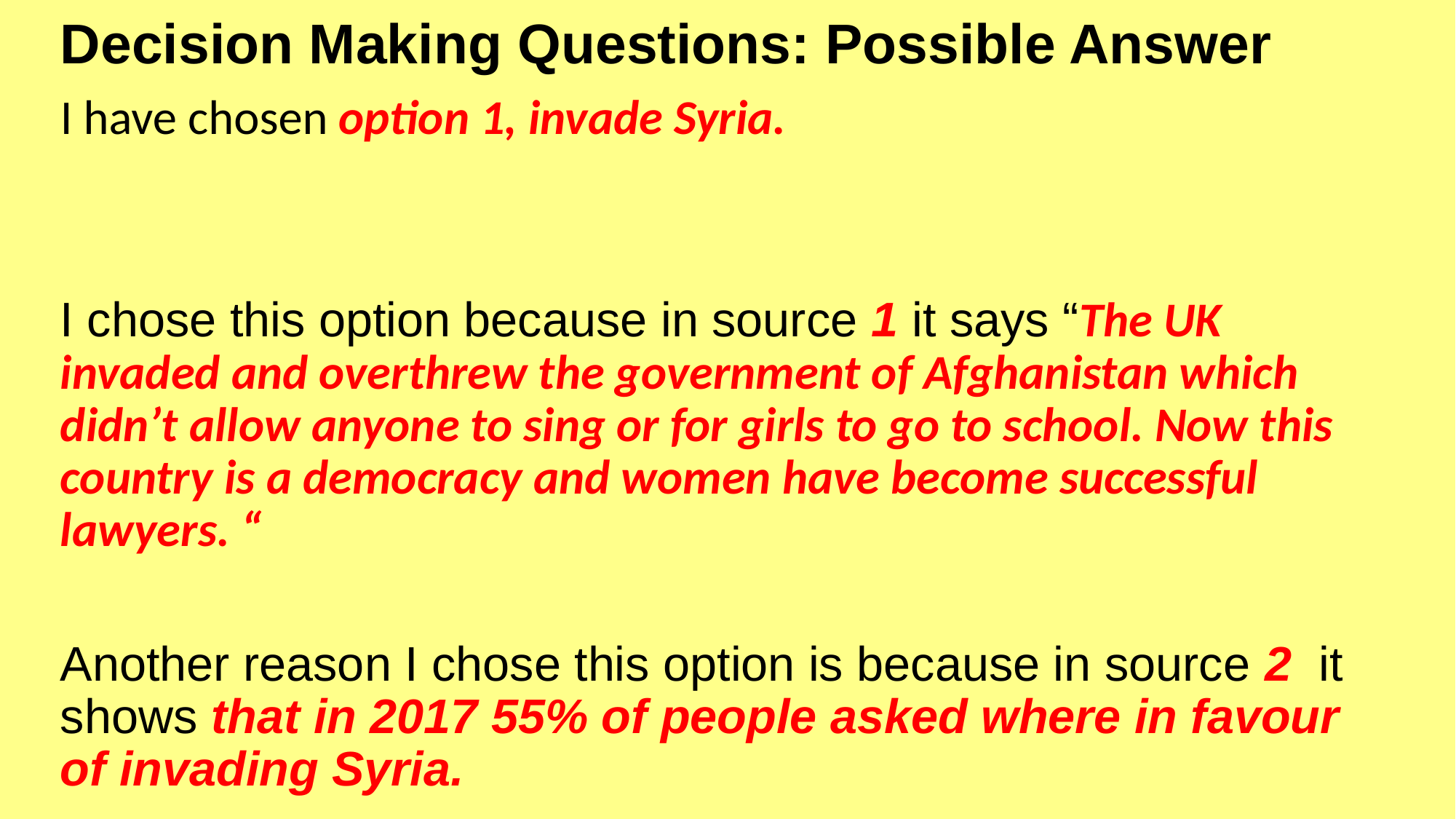

# Decision Making Questions: Possible Answer
I have chosen option 1, invade Syria.

I chose this option because in source 1 it says “The UK invaded and overthrew the government of Afghanistan which didn’t allow anyone to sing or for girls to go to school. Now this country is a democracy and women have become successful lawyers. “

Another reason I chose this option is because in source 2  it shows that in 2017 55% of people asked where in favour of invading Syria.